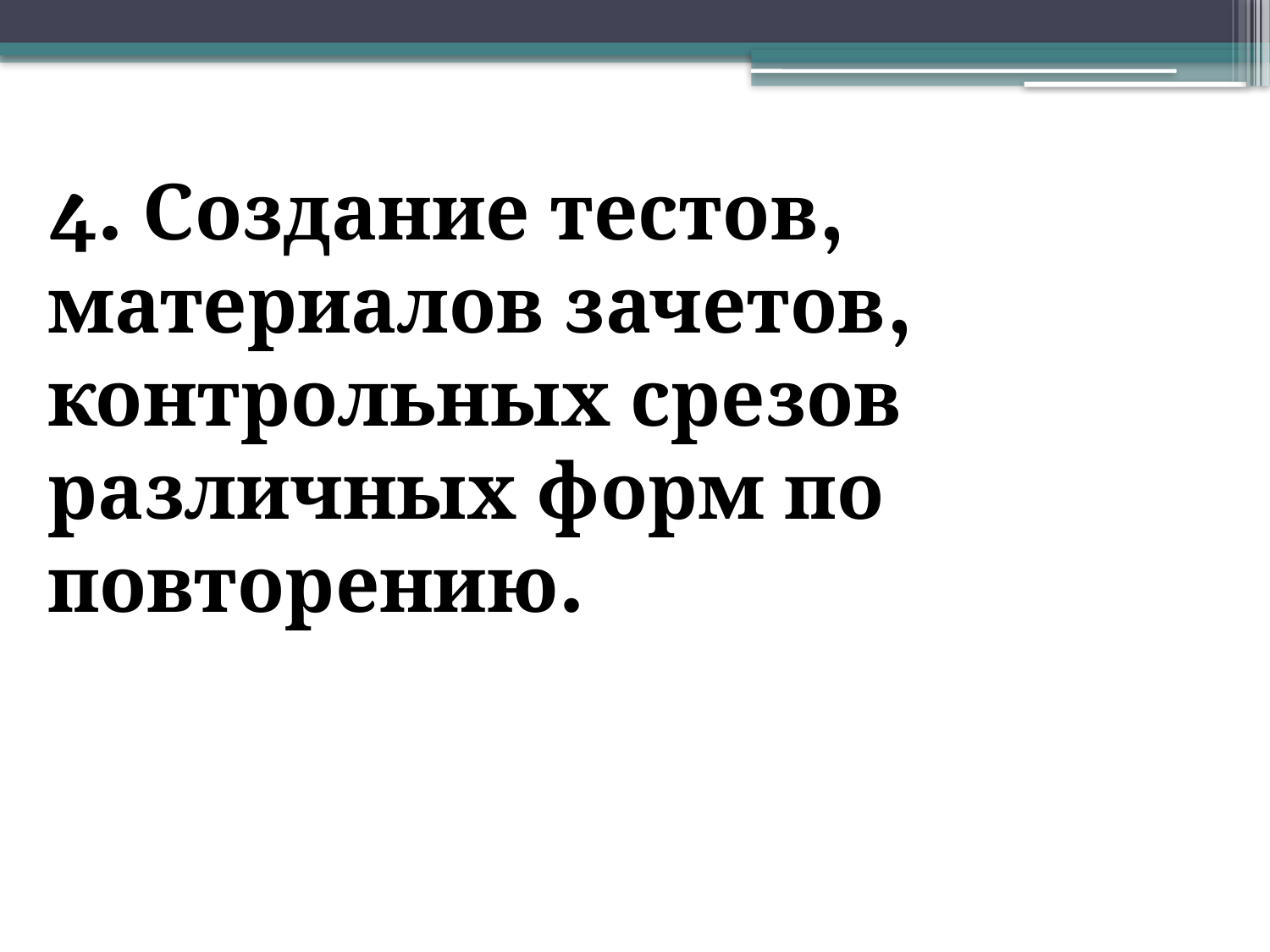

4. Создание тестов, материалов зачетов, контрольных срезов различных форм по повторению.